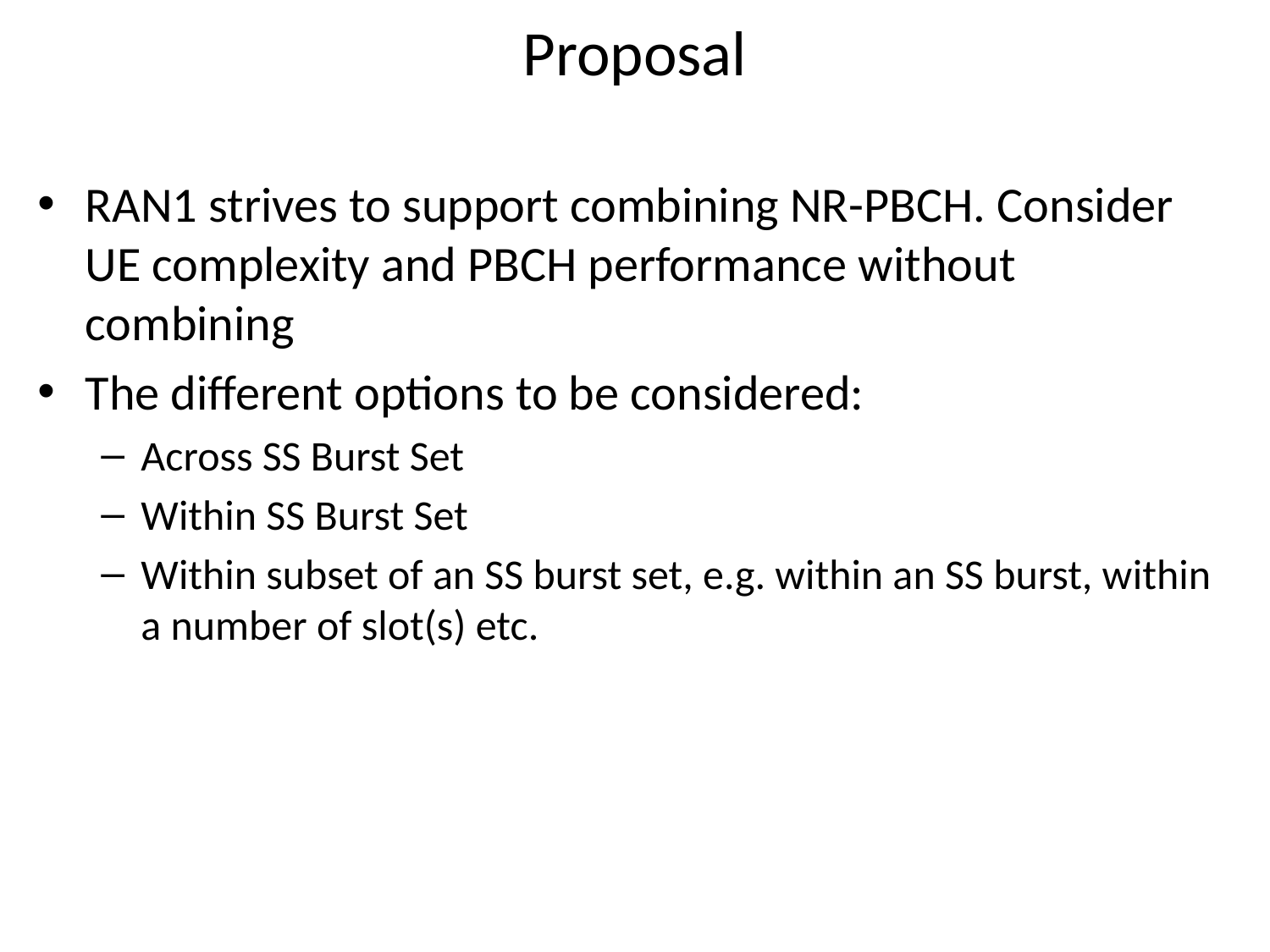

# Proposal

RAN1 strives to support combining NR-PBCH. Consider UE complexity and PBCH performance without combining
The different options to be considered:
Across SS Burst Set
Within SS Burst Set
Within subset of an SS burst set, e.g. within an SS burst, within  a number of slot(s) etc.